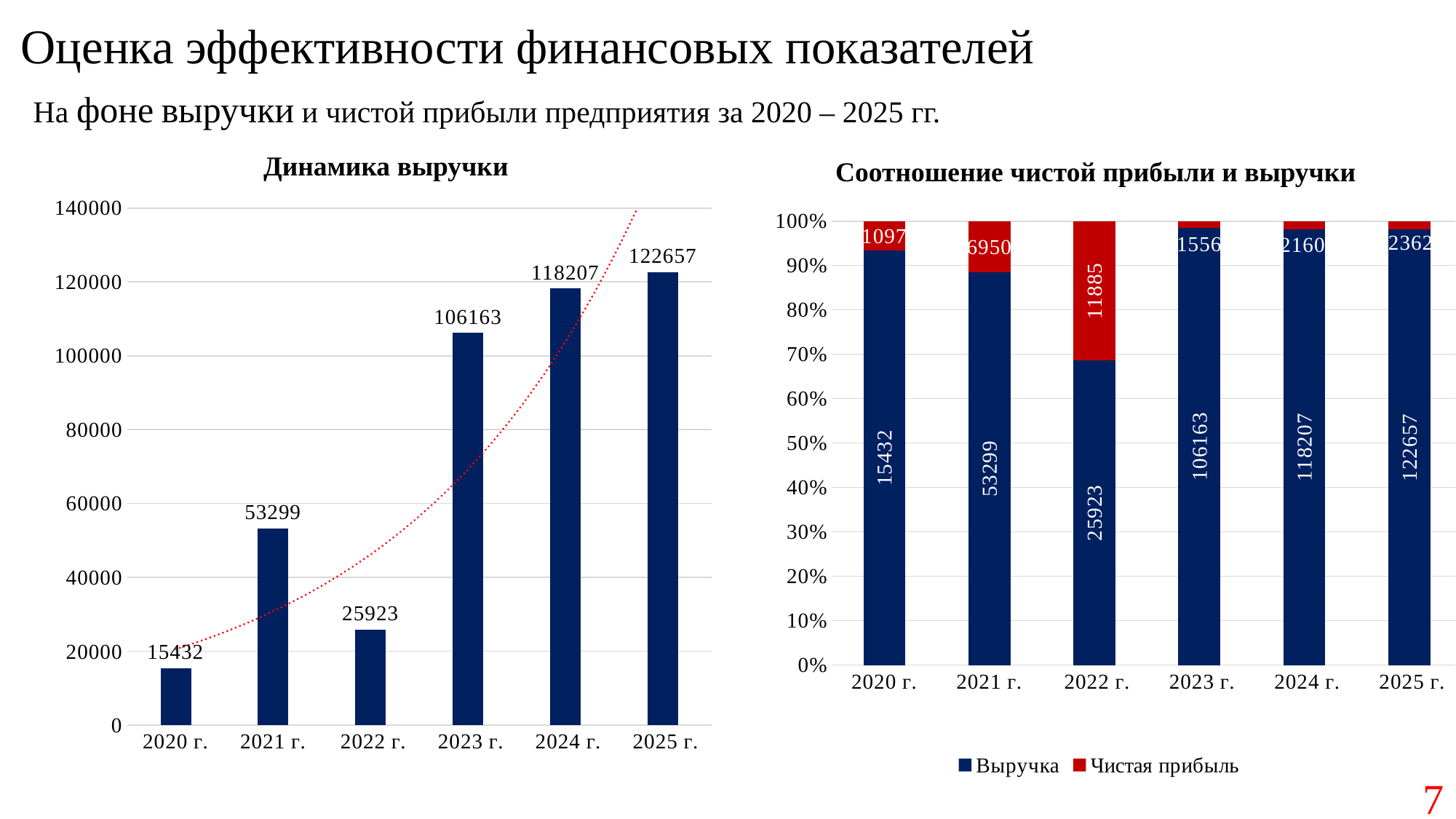

Оценка эффективности финансовых показателей
На фоне выручки и чистой прибыли предприятия за 2020 – 2025 гг.
Динамика выручки
Соотношение чистой прибыли и выручки

### Chart

| Category | Выручка | Чистая прибыль |
|---|---|---|
| 2020 г. | 15432.0 | 1097.0 |
| 2021 г. | 53299.0 | 6950.0 |
|  2022 г. | 25923.0 | 11885.0 |
|  2023 г. | 106163.0 | 1556.0 |
|  2024 г. | 118207.0 | 2160.0 |
|  2025 г. | 122657.0 | 2362.0 |

### Chart

| Category | Выручка |
|---|---|
| 2020 г. | 15432.0 |
| 2021 г. | 53299.0 |
|  2022 г. | 25923.0 |
|  2023 г. | 106163.0 |
|  2024 г. | 118207.0 |
|  2025 г. | 122657.0 |
7